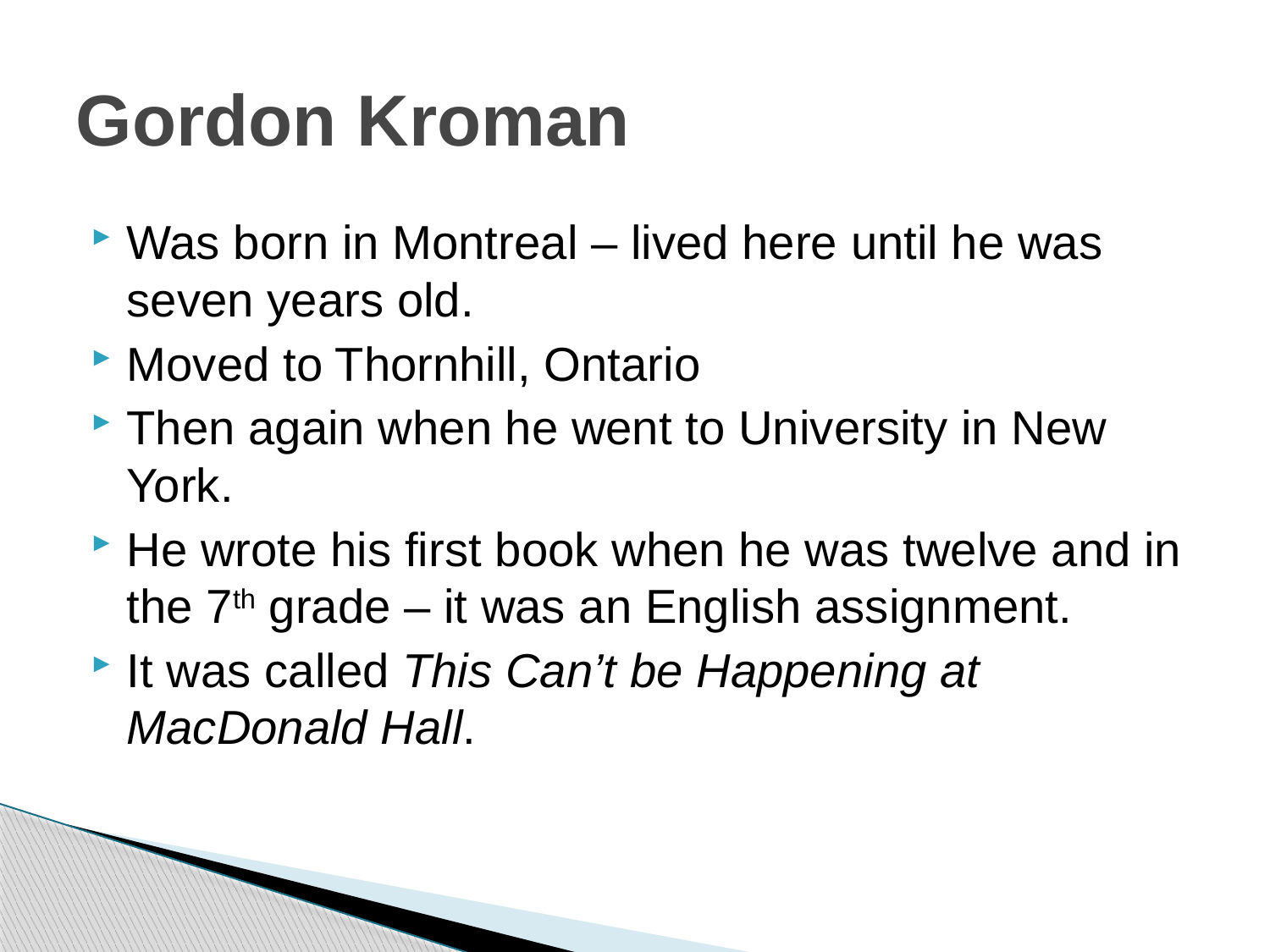

# Gordon Kroman
Was born in Montreal – lived here until he was seven years old.
Moved to Thornhill, Ontario
Then again when he went to University in New York.
He wrote his first book when he was twelve and in the 7th grade – it was an English assignment.
It was called This Can’t be Happening at MacDonald Hall.